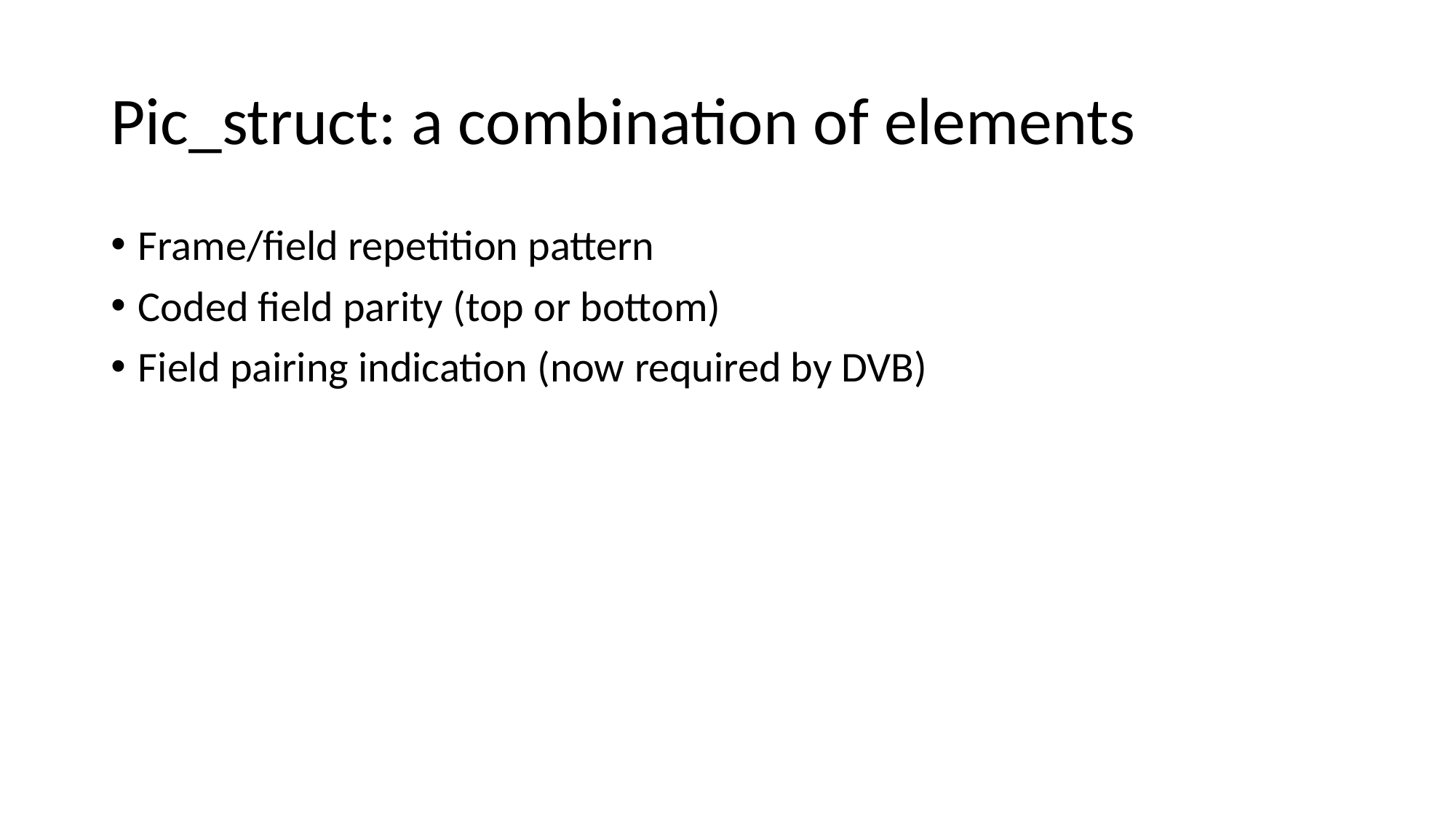

# Pic_struct: a combination of elements
Frame/field repetition pattern
Coded field parity (top or bottom)
Field pairing indication (now required by DVB)